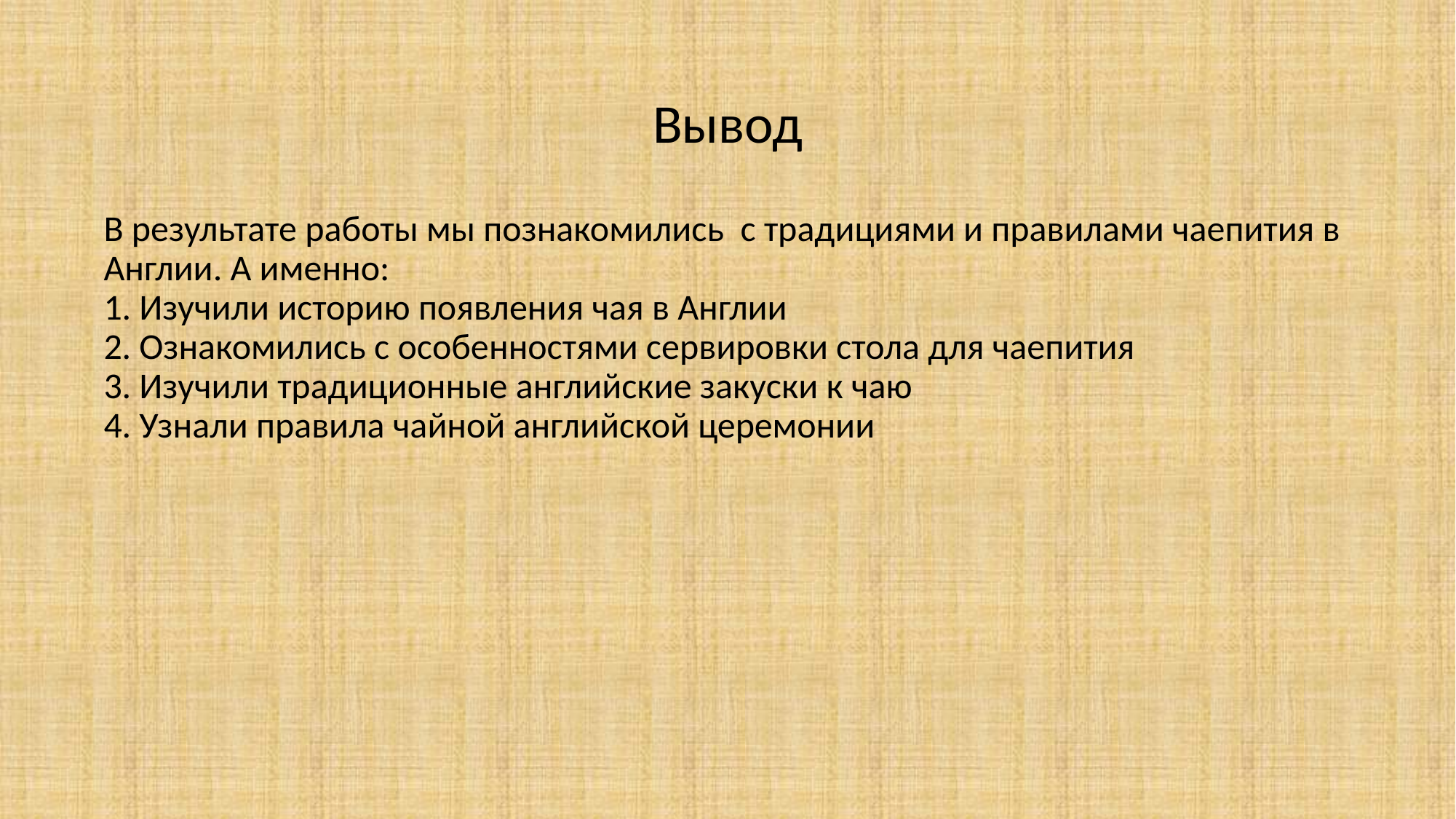

# Вывод
В результате работы мы познакомились  с традициями и правилами чаепития в Англии. А именно:
1. Изучили историю появления чая в Англии
2. Ознакомились с особенностями сервировки стола для чаепития
3. Изучили традиционные английские закуски к чаю
4. Узнали правила чайной английской церемонии